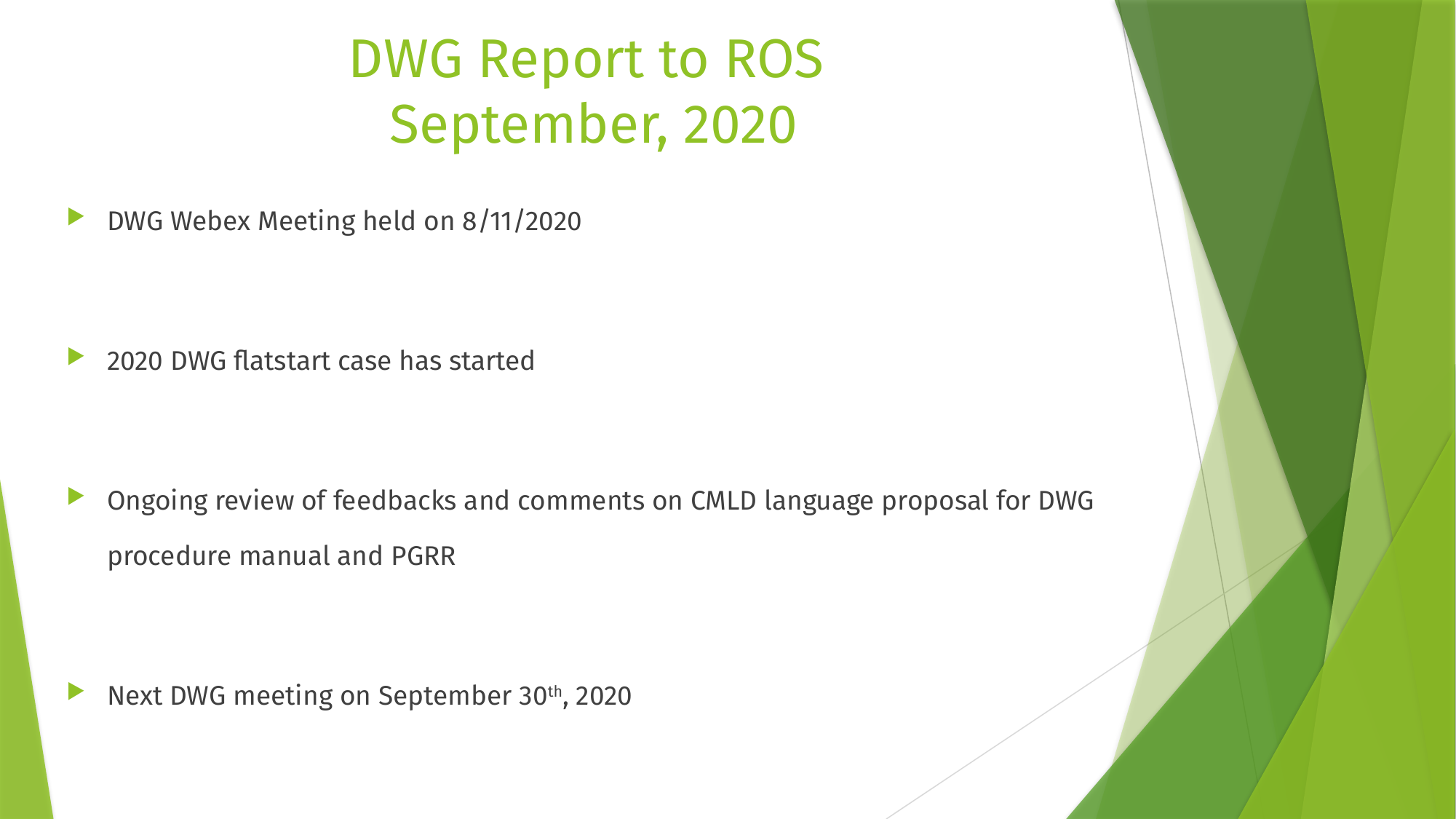

# DWG Report to ROS September, 2020
DWG Webex Meeting held on 8/11/2020

2020 DWG flatstart case has started

Ongoing review of feedbacks and comments on CMLD language proposal for DWG procedure manual and PGRR

Next DWG meeting on September 30th, 2020